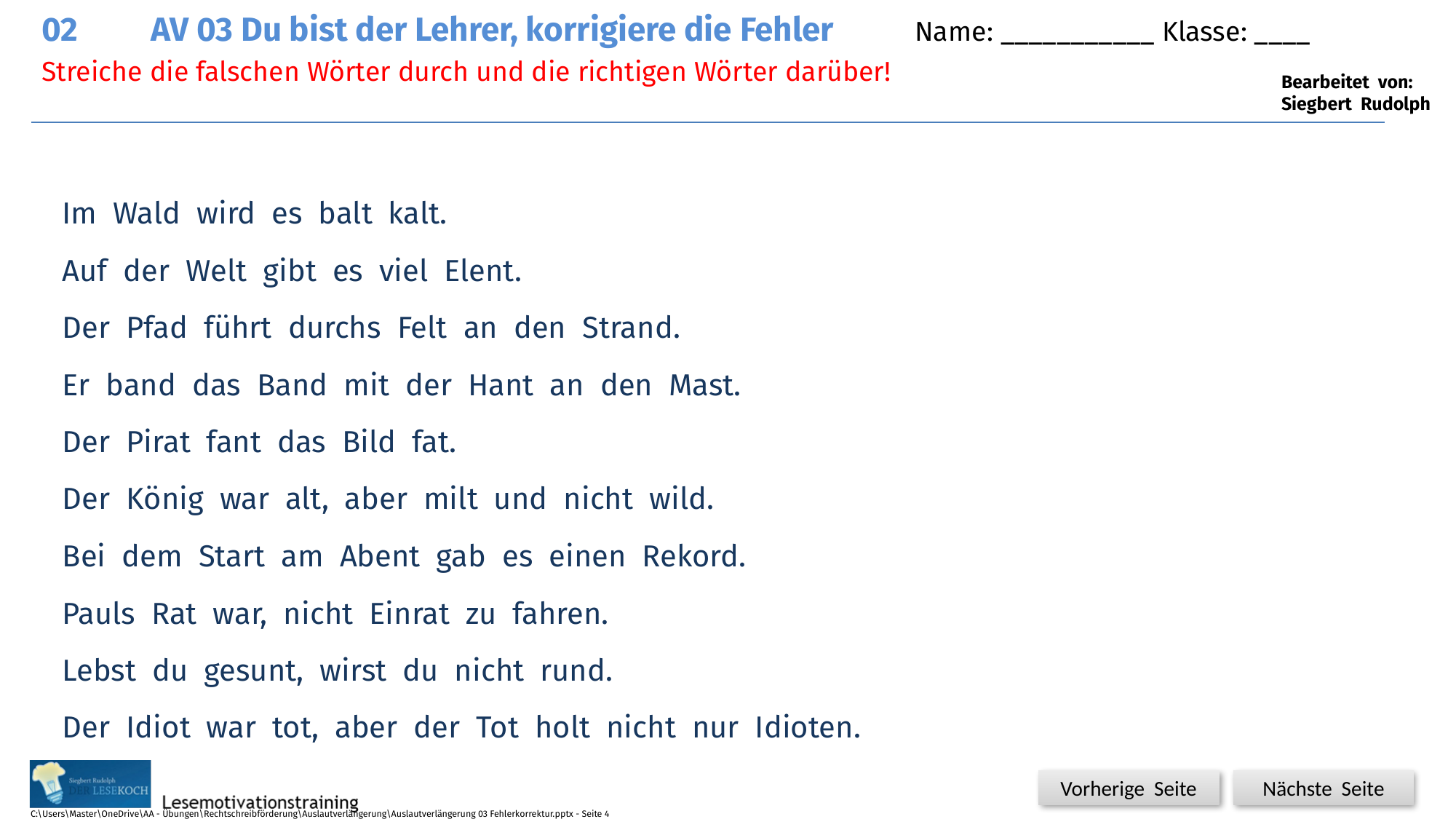

02	AV 03 Du bist der Lehrer, korrigiere die Fehler	Name: ___________ Klasse: ____
Streiche die falschen Wörter durch und die richtigen Wörter darüber!
Im  Wald  wird  es  balt  kalt.
Auf  der  Welt  gibt  es  viel  Elent.
Der  Pfad  führt  durchs  Felt  an  den  Strand.
Er  band  das  Band  mit  der  Hant  an  den  Mast.
Der  Pirat  fant  das  Bild  fat.
Der  König  war  alt,  aber  milt  und  nicht  wild.
Bei  dem  Start  am  Abent  gab  es  einen  Rekord.
Pauls  Rat  war,  nicht  Einrat  zu  fahren.
Lebst  du  gesunt,  wirst  du  nicht  rund.
Der  Idiot  war  tot,  aber  der  Tot  holt  nicht  nur  Idioten.
C:\Users\Master\OneDrive\AA - Übungen\Rechtschreibförderung\Auslautverlängerung\Auslautverlängerung 03 Fehlerkorrektur.pptx - Seite 4